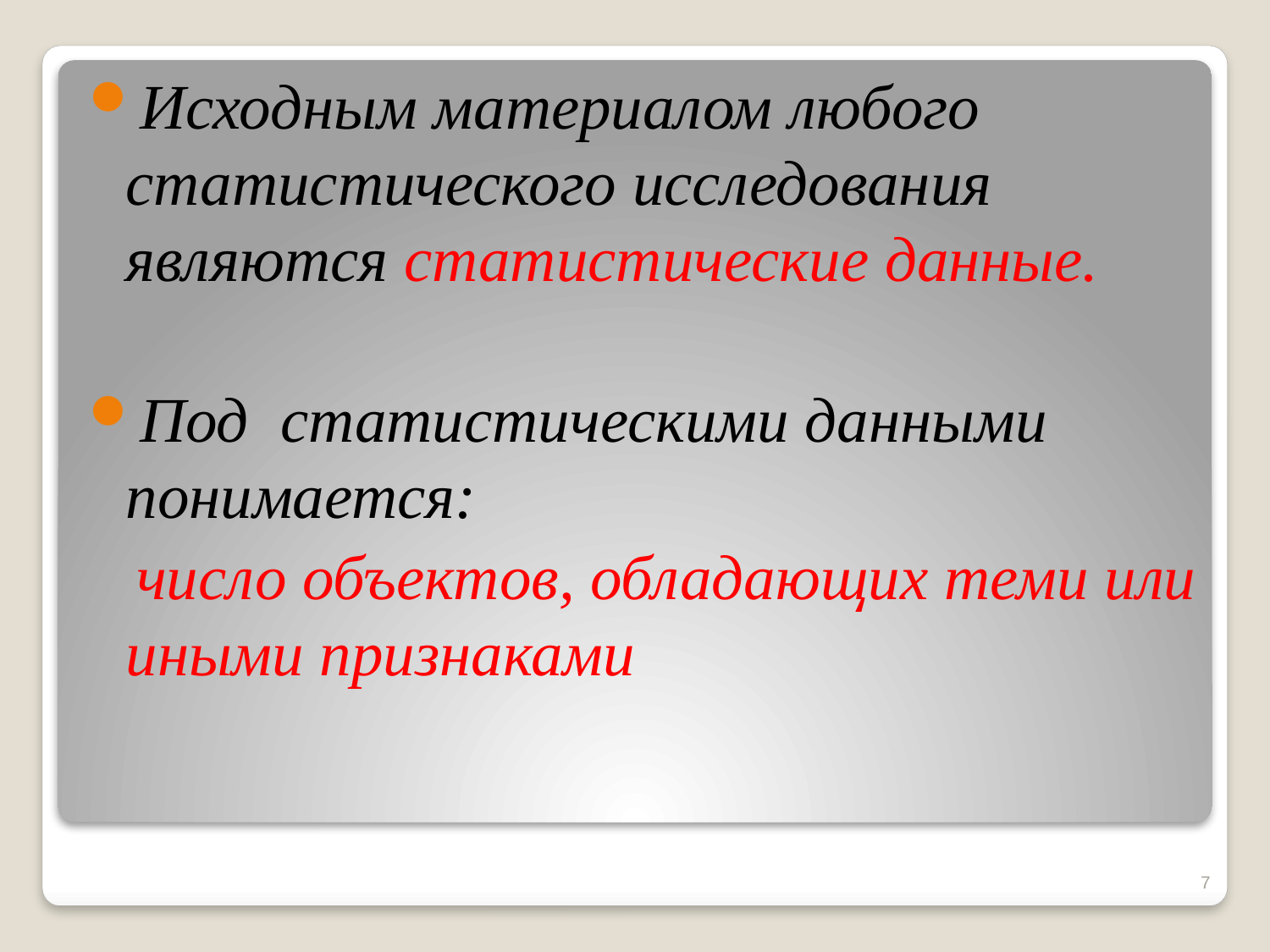

Исходным материалом любого статистического исследования являются статистические данные.

Под  статистическими данными понимается:
   число объектов, обладающих теми или иными признаками
7